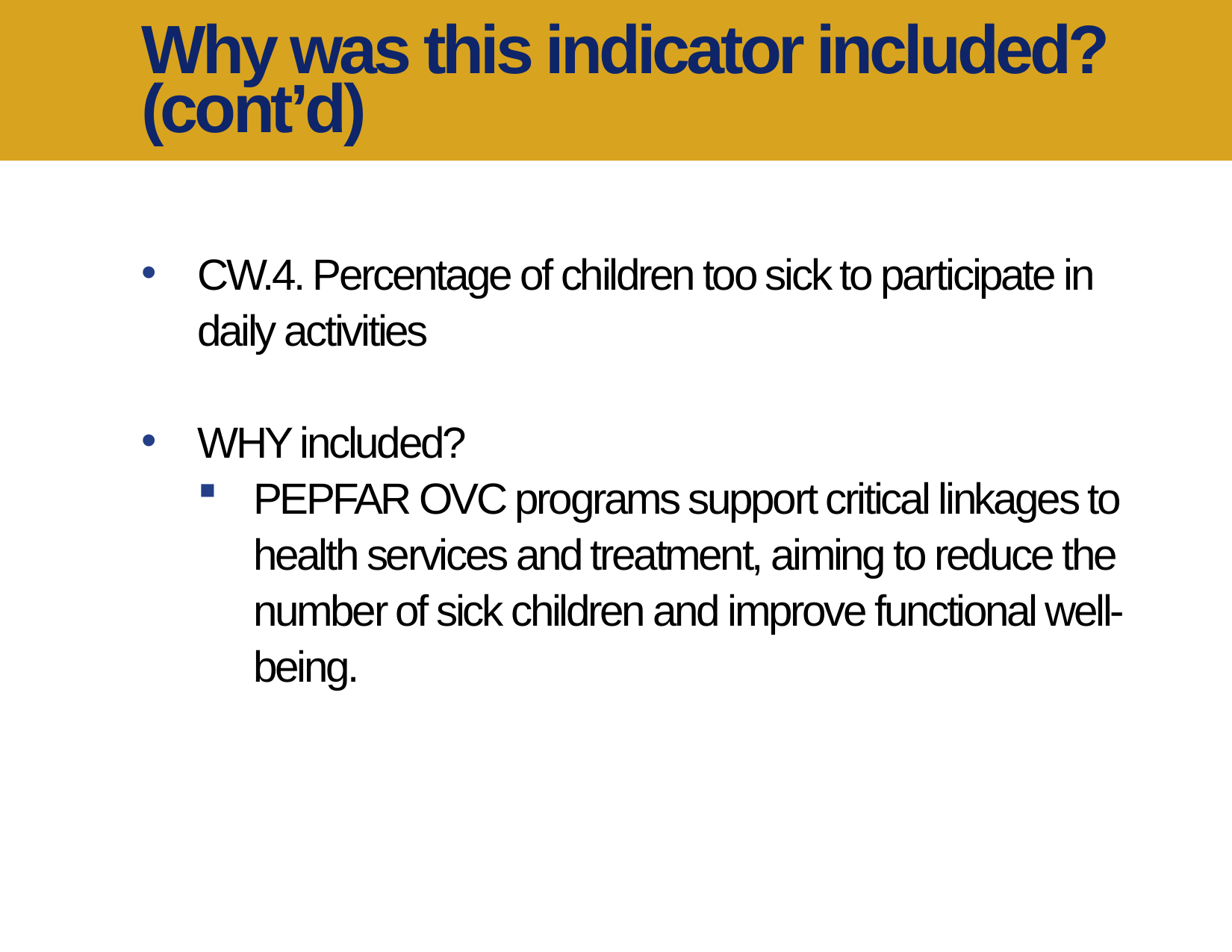

Why was this indicator included?
(cont’d)
CW.4. Percentage of children too sick to participate in daily activities

WHY included?
PEPFAR OVC programs support critical linkages to health services and treatment, aiming to reduce the number of sick children and improve functional well-being.